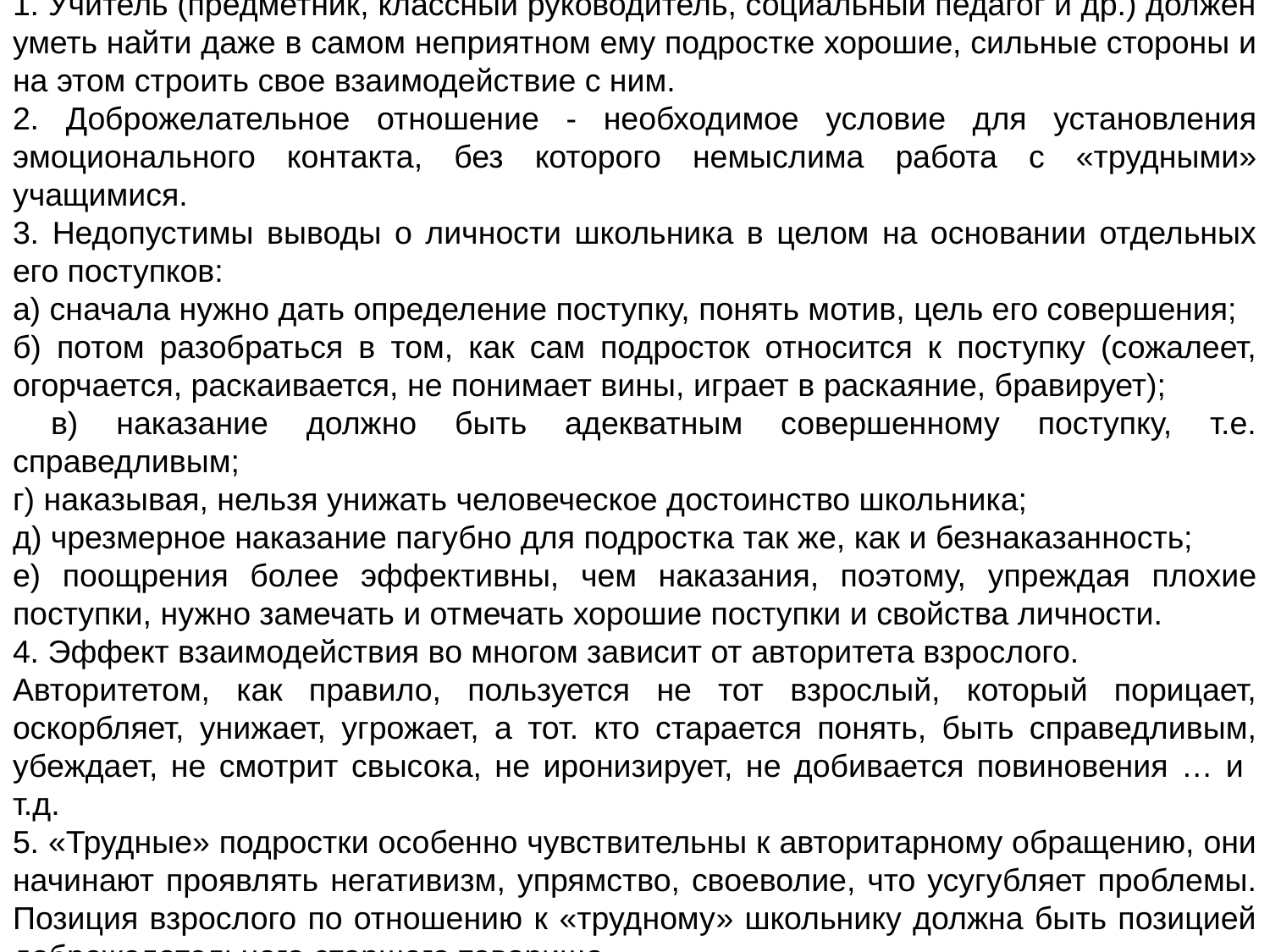

Правила работы с «трудными» школьниками:
1. Учитель (предметник, классный руководитель, социальный педагог и др.) должен уметь найти даже в самом неприятном ему подростке хорошие, сильные стороны и на этом строить свое взаимодействие с ним.
2. Доброжелательное отношение - необходимое условие для установления эмоционального контакта, без которого немыслима работа с «трудными» учащимися.
3. Недопустимы выводы о личности школьника в целом на основании отдельных его поступков:
а) сначала нужно дать определение поступку, понять мотив, цель его совершения;
б) потом разобраться в том, как сам подросток относится к поступку (сожалеет, огорчается, раскаивается, не понимает вины, играет в раскаяние, бравирует);
 в) наказание должно быть адекватным совершенному поступку, т.е. справедливым;
г) наказывая, нельзя унижать человеческое достоинство школьника;
д) чрезмерное наказание пагубно для подростка так же, как и безнаказанность;
е) поощрения более эффективны, чем наказания, поэтому, упреждая плохие поступки, нужно замечать и отмечать хорошие поступки и свойства личности.
4. Эффект взаимодействия во многом зависит от авторитета взрослого.
Авторитетом, как правило, пользуется не тот взрослый, который порицает, оскорбляет, унижает, угрожает, а тот. кто старается понять, быть справедливым, убеждает, не смотрит свысока, не иронизирует, не добивается повиновения … и  т.д.
5. «Трудные» подростки особенно чувствительны к авторитарному обращению, они начинают проявлять негативизм, упрямство, своеволие, что усугубляет проблемы. Позиция взрослого по отношению к «трудному» школьнику должна быть позицией доброжелательного старшего товарища.